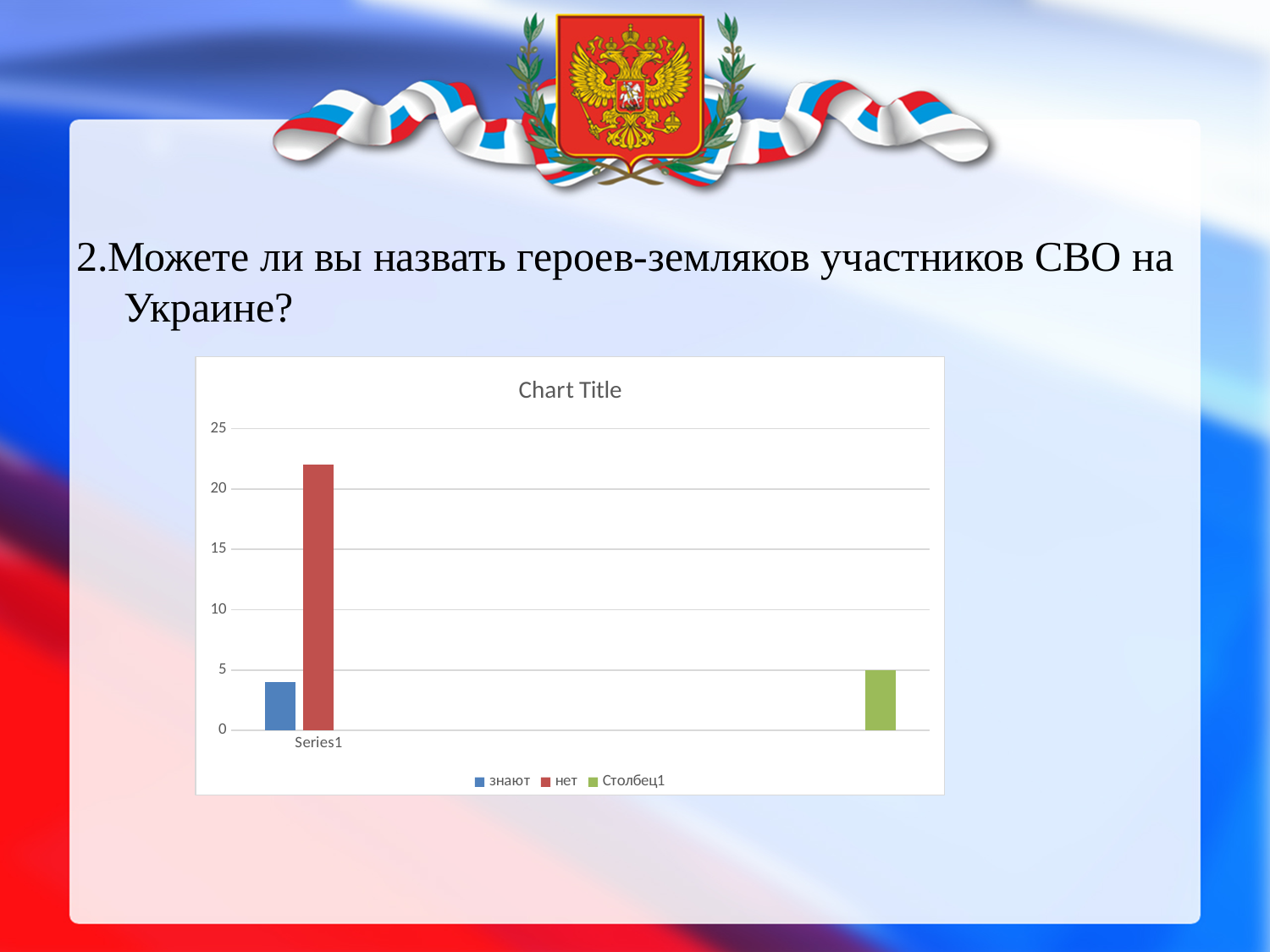

2.Можете ли вы назвать героев-земляков участников СВО на Украине?

### Chart:

| Category | знают | нет | Столбец1 |
|---|---|---|---|
|  | 4.0 | 22.0 | None |
|  | None | None | None |
|  | None | None | None |
|  | None | None | 5.0 |